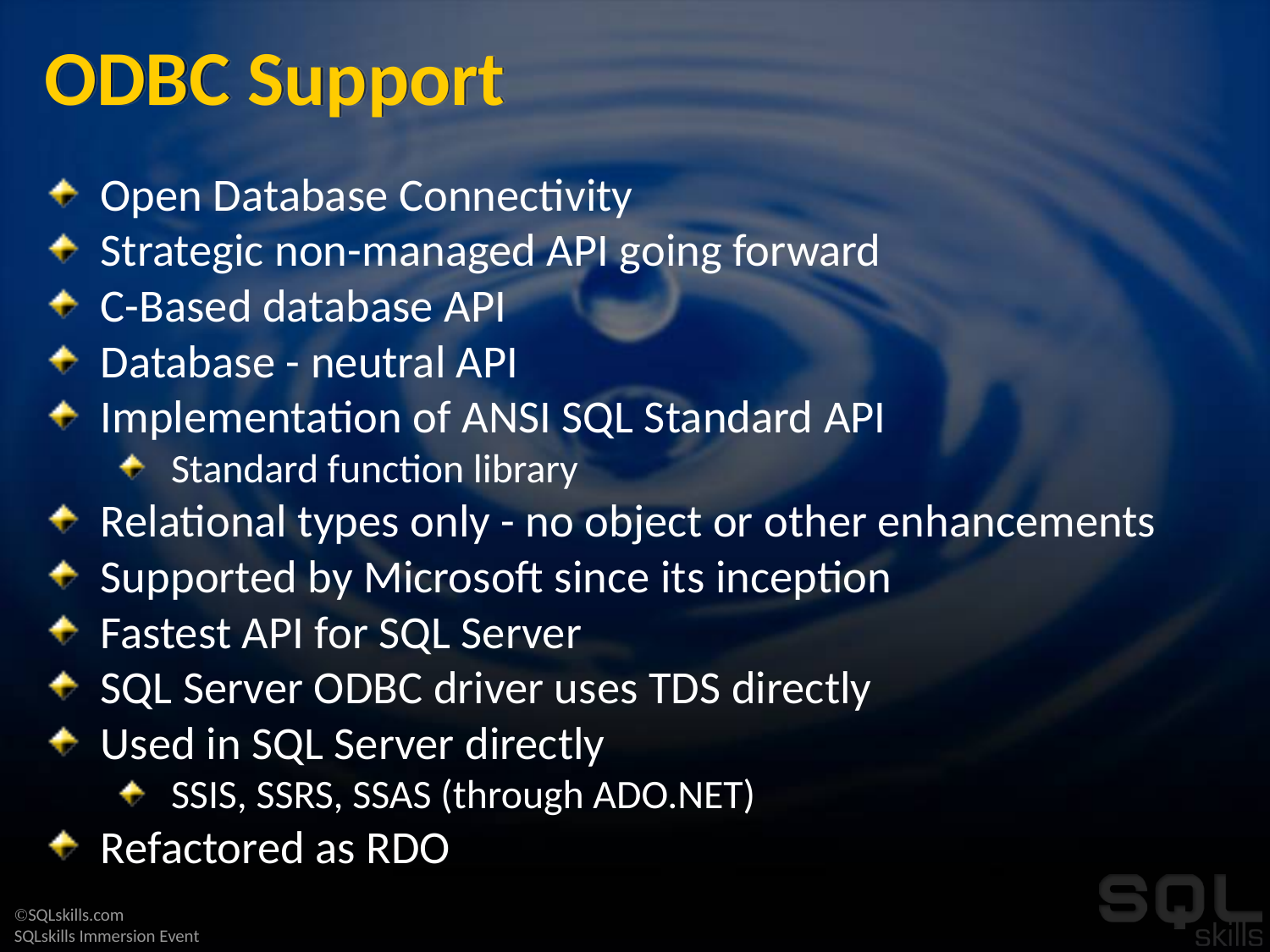

# ODBC Support
Open Database Connectivity
Strategic non-managed API going forward
C-Based database API
Database - neutral API
Implementation of ANSI SQL Standard API
Standard function library
Relational types only - no object or other enhancements
Supported by Microsoft since its inception
Fastest API for SQL Server
SQL Server ODBC driver uses TDS directly
Used in SQL Server directly
SSIS, SSRS, SSAS (through ADO.NET)
Refactored as RDO